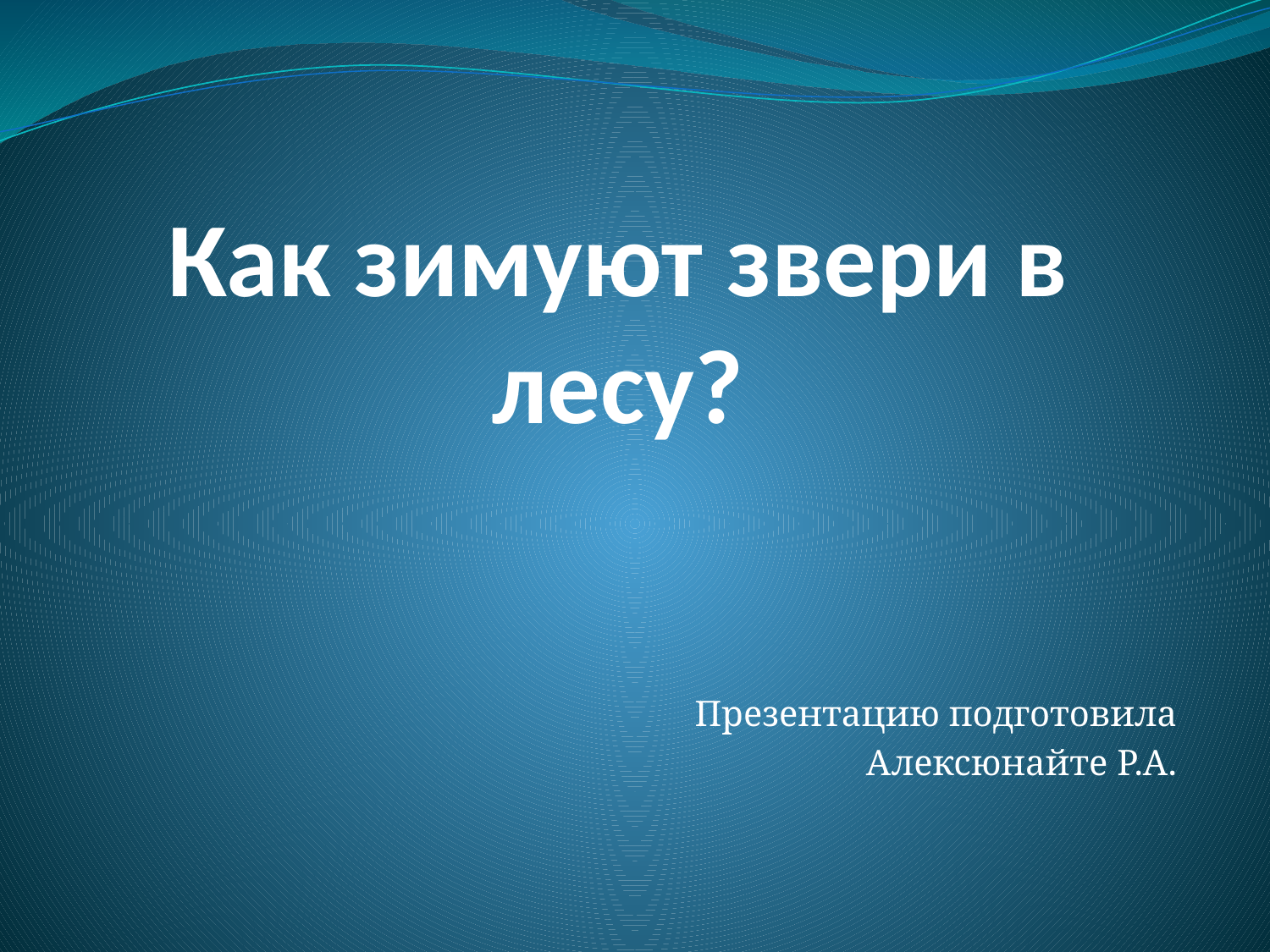

# Как зимуют звери в лесу?

Презентацию подготовила
Алексюнайте Р.А.